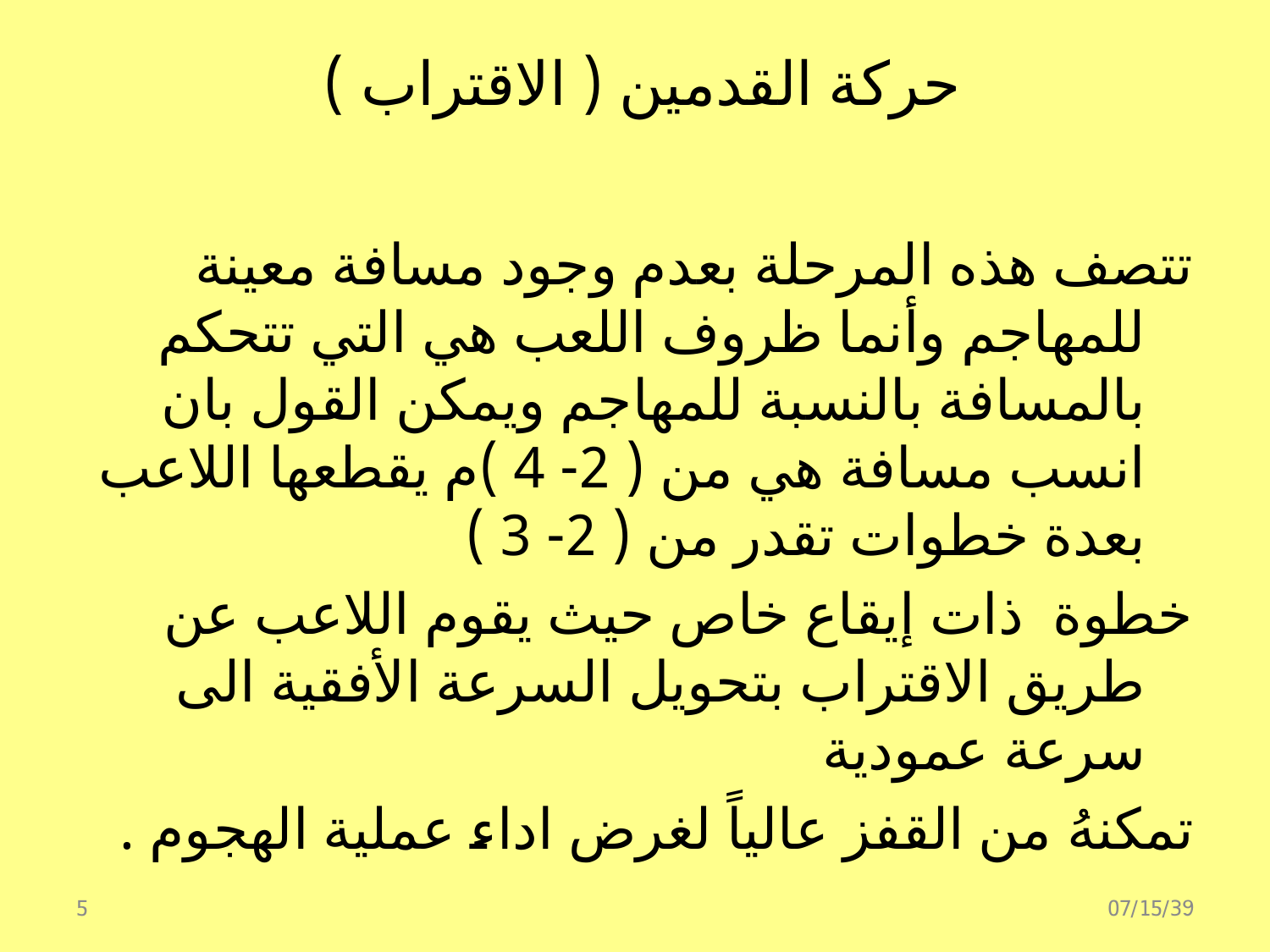

# حركة القدمين ( الاقتراب )
تتصف هذه المرحلة بعدم وجود مسافة معينة للمهاجم وأنما ظروف اللعب هي التي تتحكم بالمسافة بالنسبة للمهاجم ويمكن القول بان انسب مسافة هي من ( 2- 4 )م يقطعها اللاعب بعدة خطوات تقدر من ( 2- 3 )
خطوة  ذات إيقاع خاص حيث يقوم اللاعب عن طريق الاقتراب بتحويل السرعة الأفقية الى سرعة عمودية
تمكنهُ من القفز عالياً لغرض اداء عملية الهجوم .

5
07/15/39